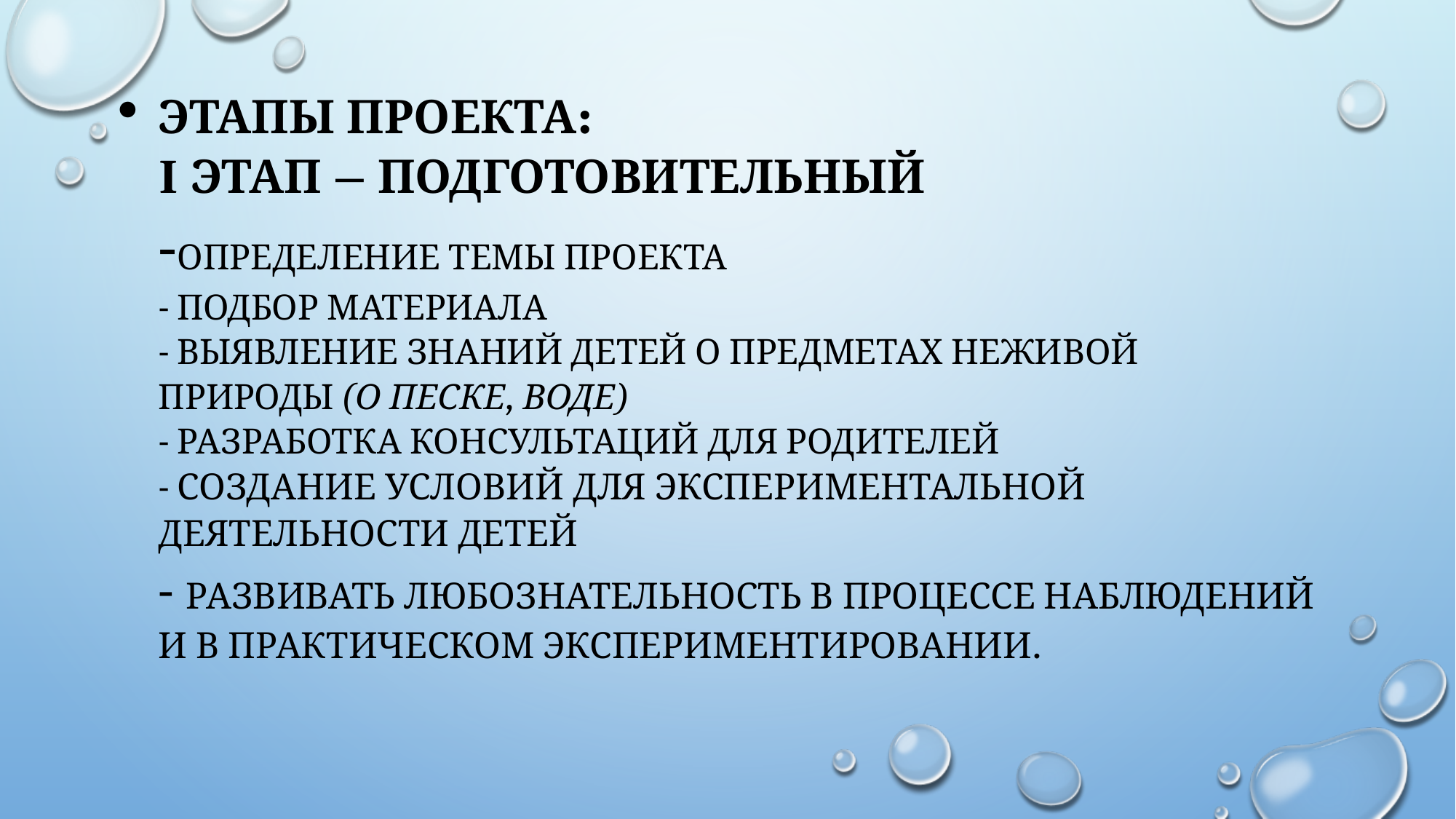

# Этапы проекта: I этап – ПОДГОТОВИТЕЛЬНЫЙ -Определение темы проекта - Подбор материала - Выявление знаний детей о предметах неживой   природы (о песке, воде) - Разработка консультаций для родителей - создание условий для экспериментальной деятельности детей - развивать любознательность в процессе наблюдений и в практическом экспериментировании.